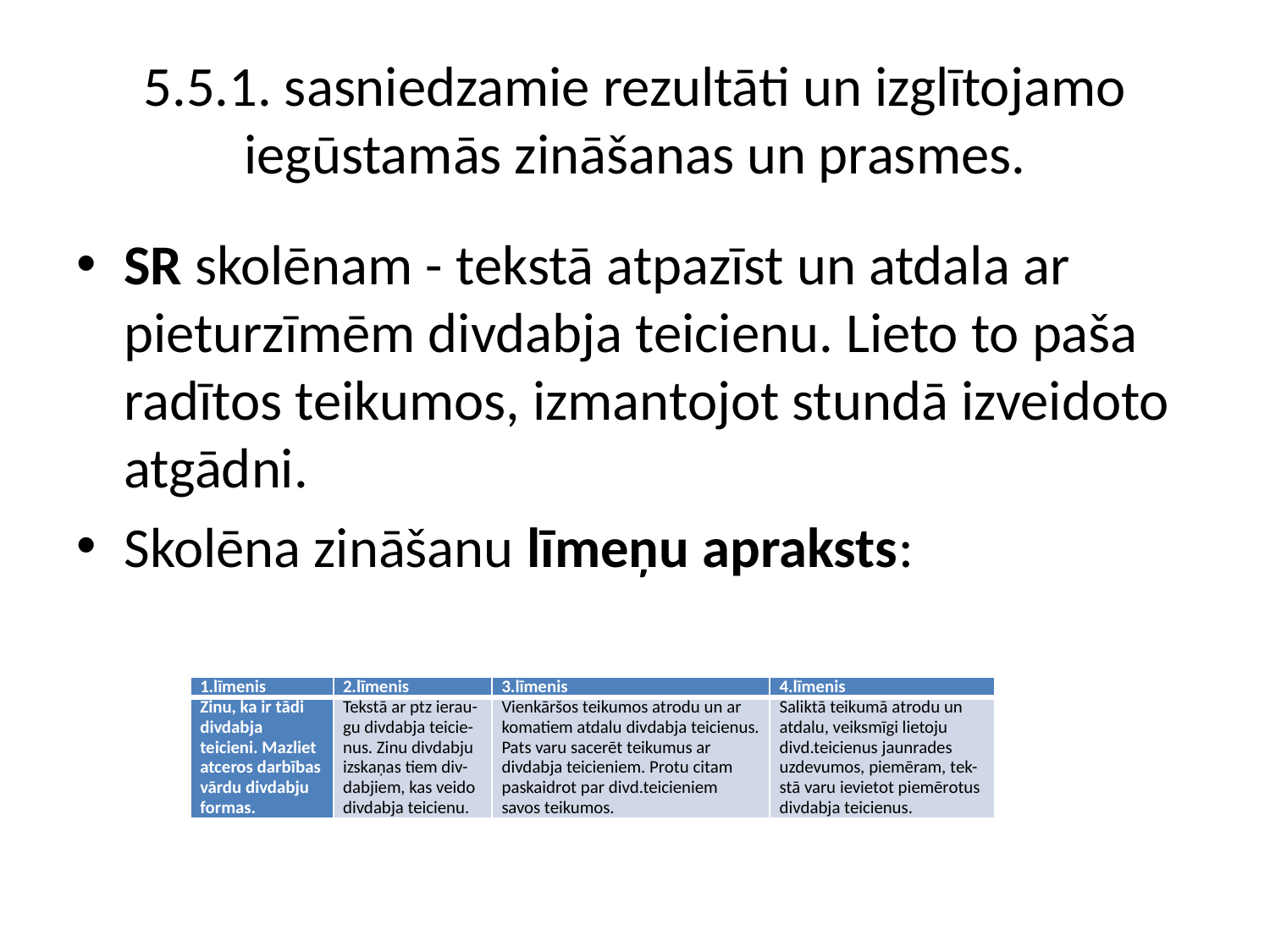

# 5.5.1. sasniedzamie rezultāti un izglītojamo iegūstamās zināšanas un prasmes.
SR skolēnam - tekstā atpazīst un atdala ar pieturzīmēm divdabja teicienu. Lieto to paša radītos teikumos, izmantojot stundā izveidoto atgādni.
Skolēna zināšanu līmeņu apraksts:

| 1.līmenis | 2.līmenis | 3.līmenis | 4.līmenis |
| --- | --- | --- | --- |
| Zinu, ka ir tādi divdabja teicieni. Mazliet atceros darbības vārdu divdabju formas. | Tekstā ar ptz ierau-gu divdabja teicie-nus. Zinu divdabju izskaņas tiem div-dabjiem, kas veido divdabja teicienu. | Vienkāršos teikumos atrodu un ar komatiem atdalu divdabja teicienus. Pats varu sacerēt teikumus ar divdabja teicieniem. Protu citam paskaidrot par divd.teicieniem savos teikumos. | Saliktā teikumā atrodu un atdalu, veiksmīgi lietoju divd.teicienus jaunrades uzdevumos, piemēram, tek-stā varu ievietot piemērotus divdabja teicienus. |